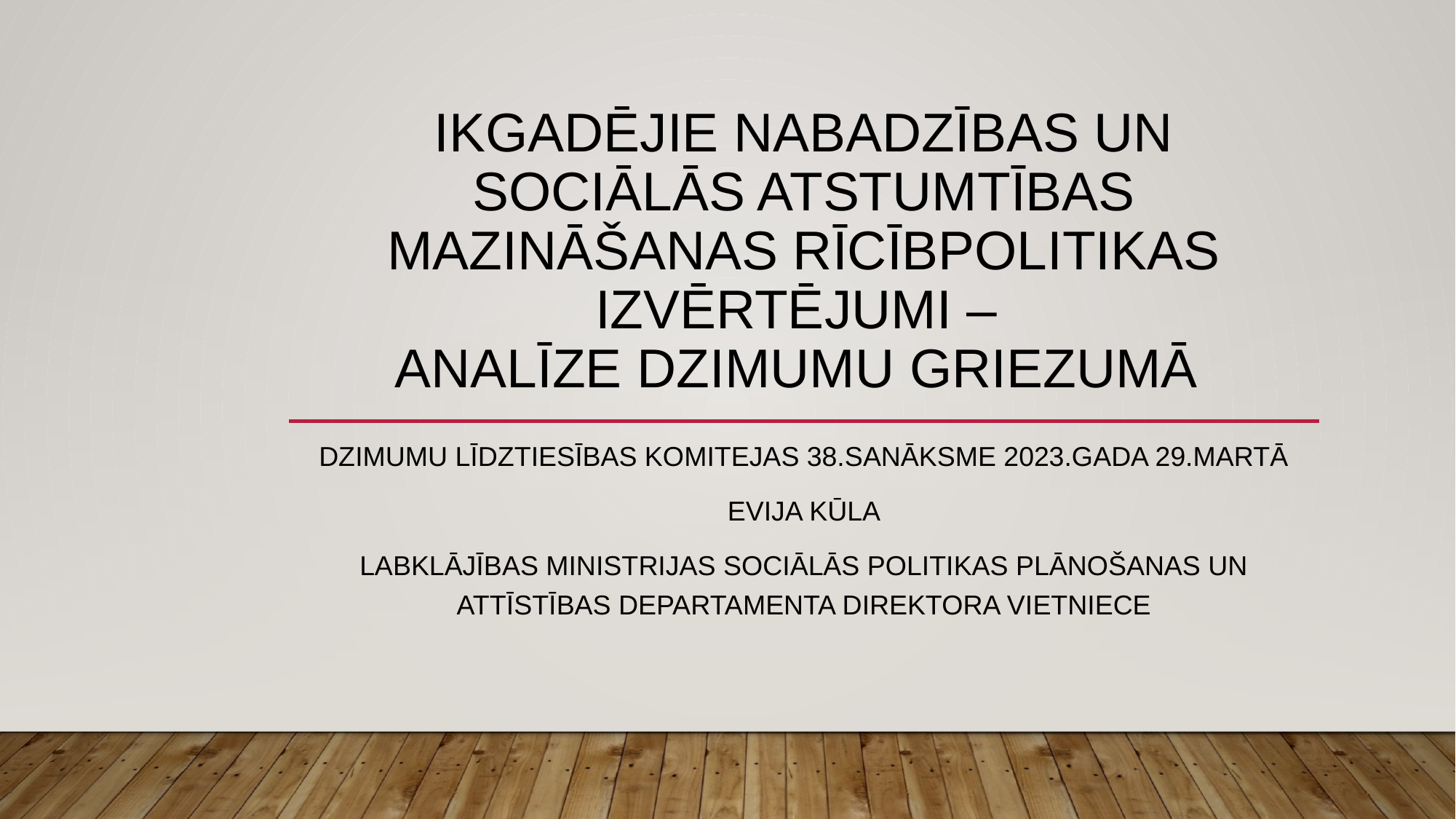

# Ikgadējie nabadzības un sociālās atstumtības mazināšanas rīcībpolitikas izvērtējumi – analīze dzimumu griezumā
Dzimumu līdztiesības komitejas 38.sanāksme 2023.gada 29.martā
Evija kūla
Labklājības ministrijas Sociālās politikas plānošanas un attīstības departamenta direktora vietniece